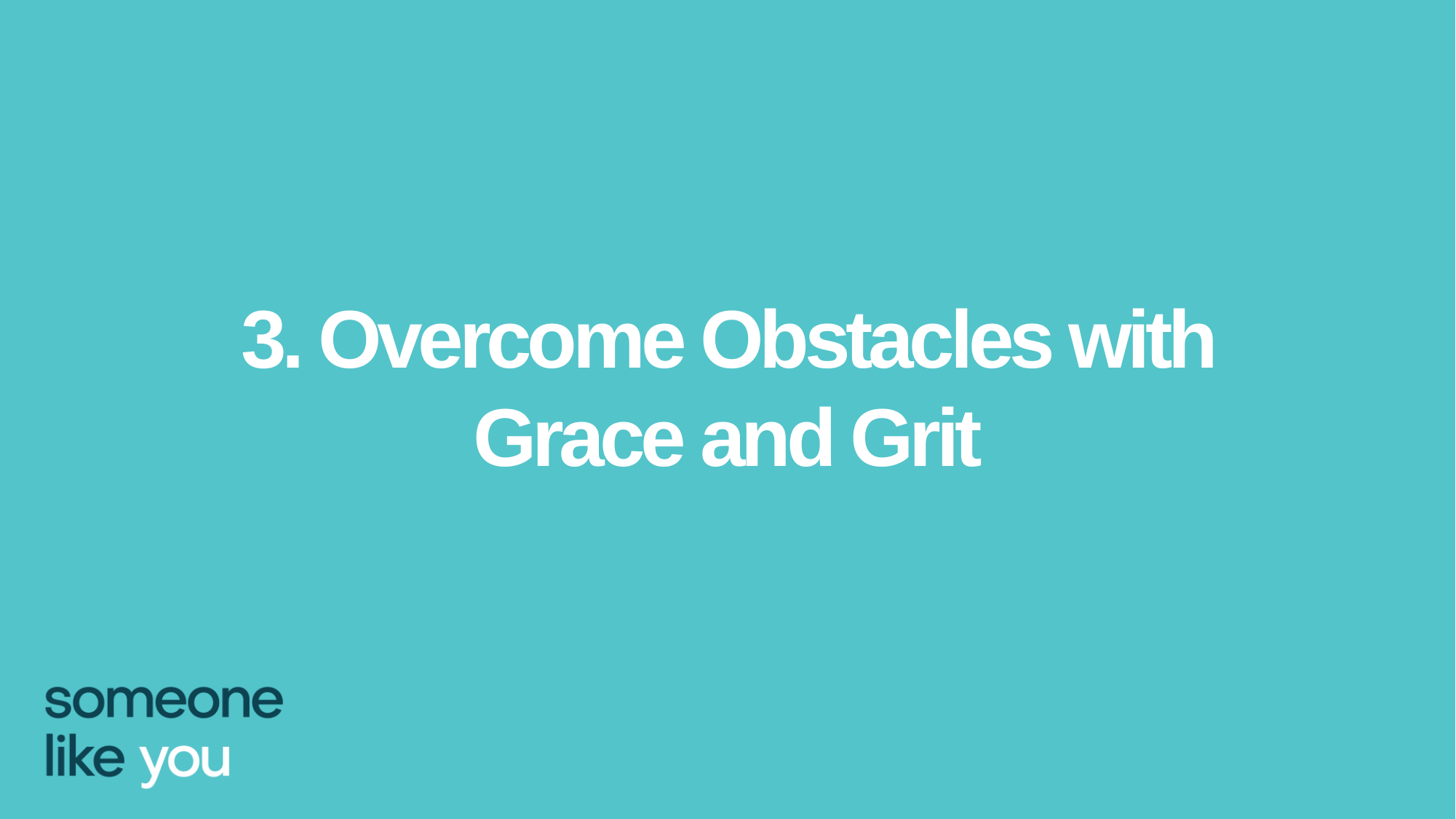

3. Overcome Obstacles with Grace and Grit